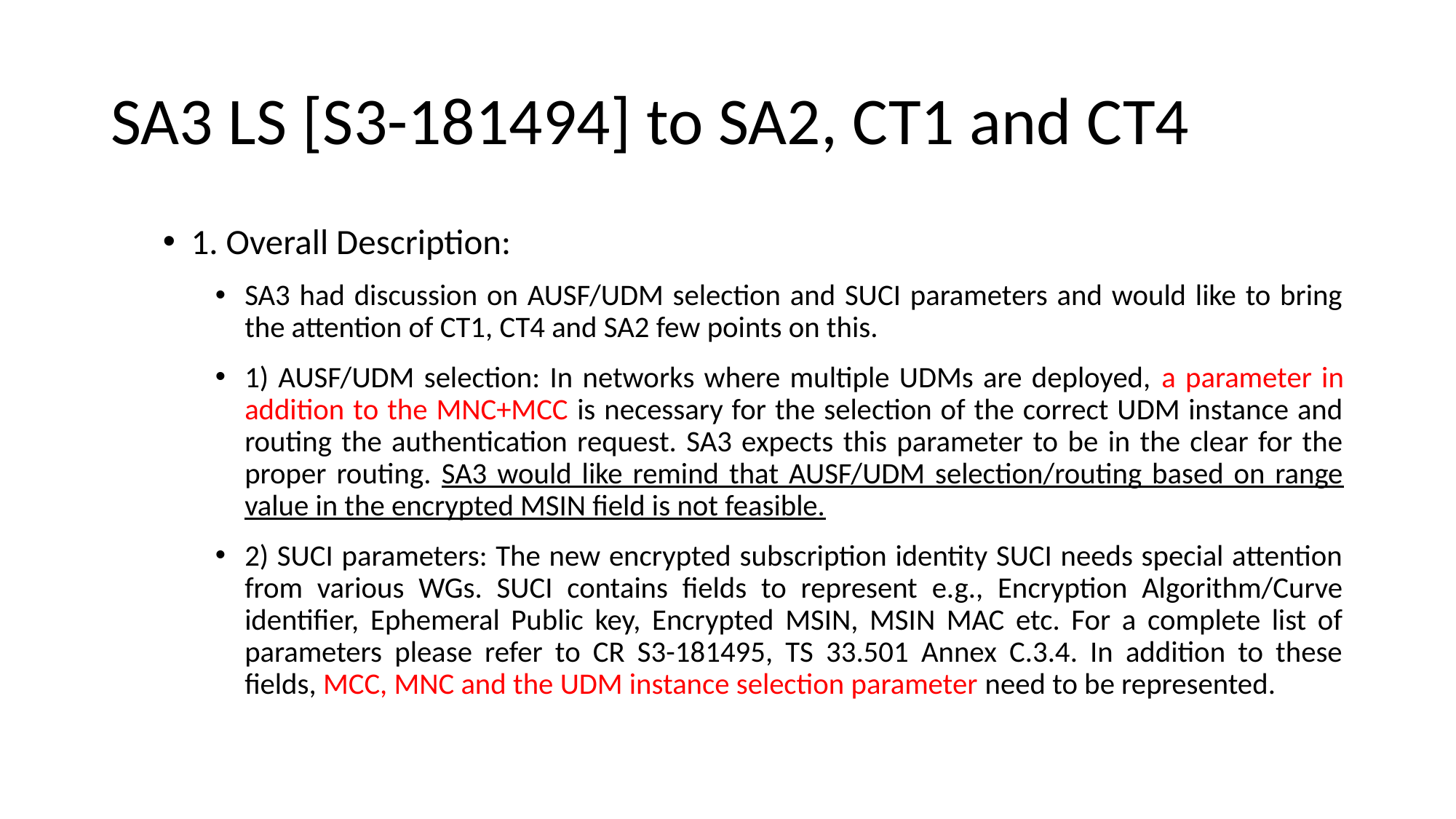

# SA3 LS [S3-181494] to SA2, CT1 and CT4
1. Overall Description:
SA3 had discussion on AUSF/UDM selection and SUCI parameters and would like to bring the attention of CT1, CT4 and SA2 few points on this.
1) AUSF/UDM selection: In networks where multiple UDMs are deployed, a parameter in addition to the MNC+MCC is necessary for the selection of the correct UDM instance and routing the authentication request. SA3 expects this parameter to be in the clear for the proper routing. SA3 would like remind that AUSF/UDM selection/routing based on range value in the encrypted MSIN field is not feasible.
2) SUCI parameters: The new encrypted subscription identity SUCI needs special attention from various WGs. SUCI contains fields to represent e.g., Encryption Algorithm/Curve identifier, Ephemeral Public key, Encrypted MSIN, MSIN MAC etc. For a complete list of parameters please refer to CR S3-181495, TS 33.501 Annex C.3.4. In addition to these fields, MCC, MNC and the UDM instance selection parameter need to be represented.